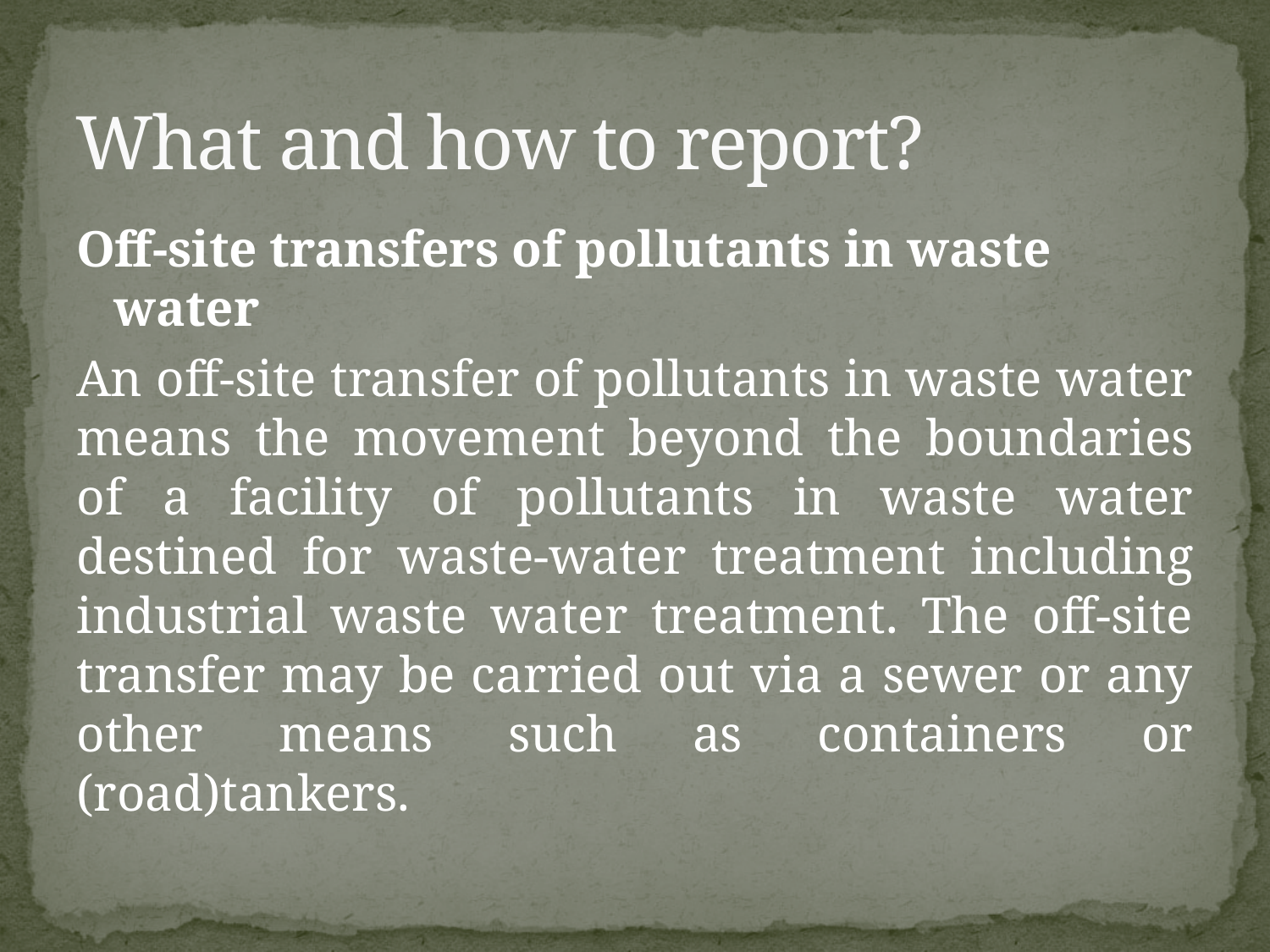

# What and how to report?
Off-site transfers of pollutants in waste water
An off-site transfer of pollutants in waste water means the movement beyond the boundaries of a facility of pollutants in waste water destined for waste-water treatment including industrial waste water treatment. The off-site transfer may be carried out via a sewer or any other means such as containers or (road)tankers.